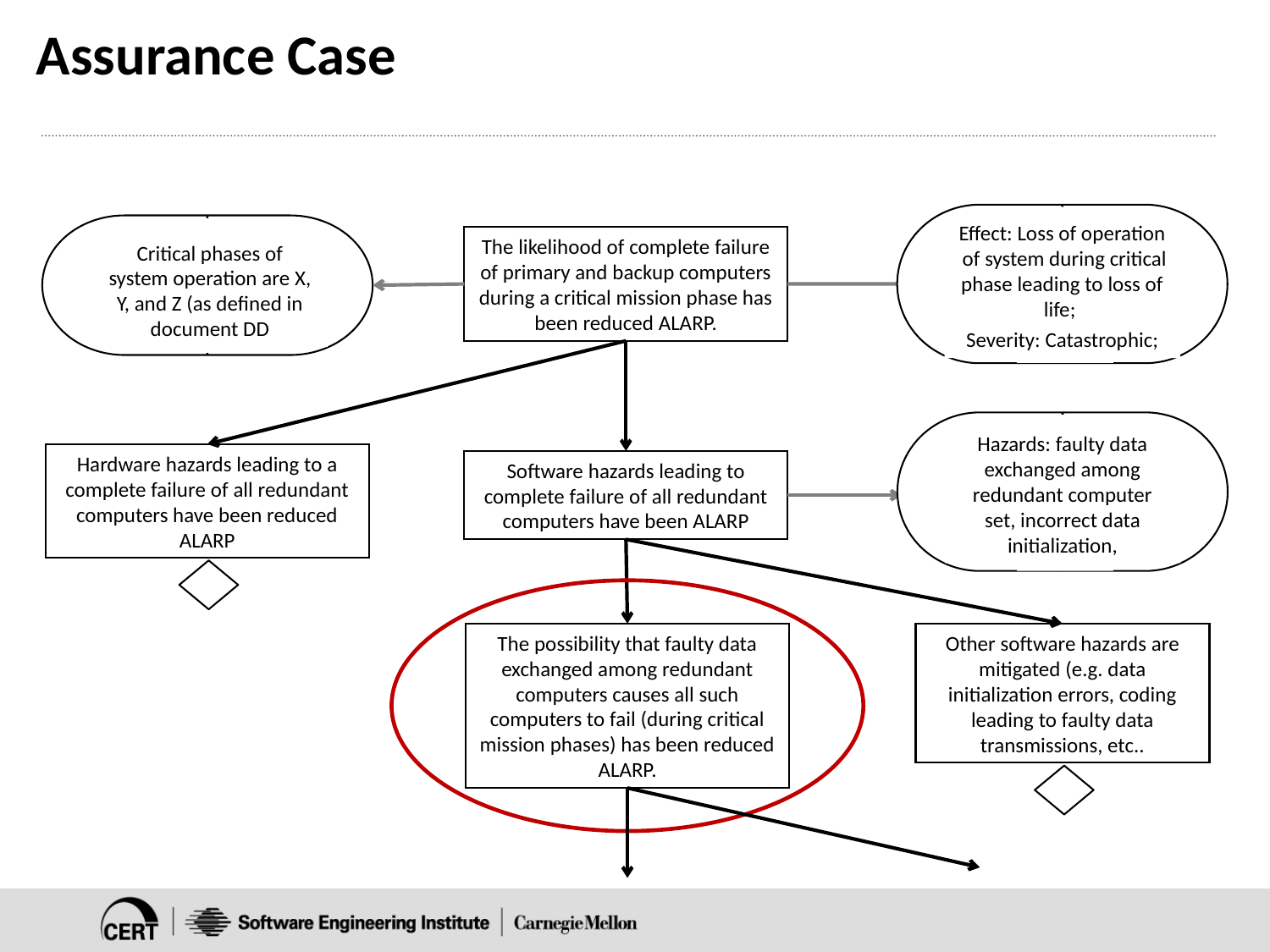

# Assurance Case

Effect: Loss of operation  of system during critical phase leading to loss of life;
Severity: Catastrophic;

Critical phases of system operation are X, Y, and Z (as defined in document DD
The likelihood of complete failure of primary and backup computers during a critical mission phase has been reduced ALARP.

Hazards: faulty data exchanged among redundant computer set, incorrect data initialization,
Hardware hazards leading to a complete failure of all redundant computers have been reduced ALARP
Software hazards leading to complete failure of all redundant computers have been ALARP

Other software hazards are mitigated (e.g. data initialization errors, coding leading to faulty data transmissions, etc..
The possibility that faulty data exchanged among redundant computers causes all such computers to fail (during critical mission phases) has been reduced ALARP.